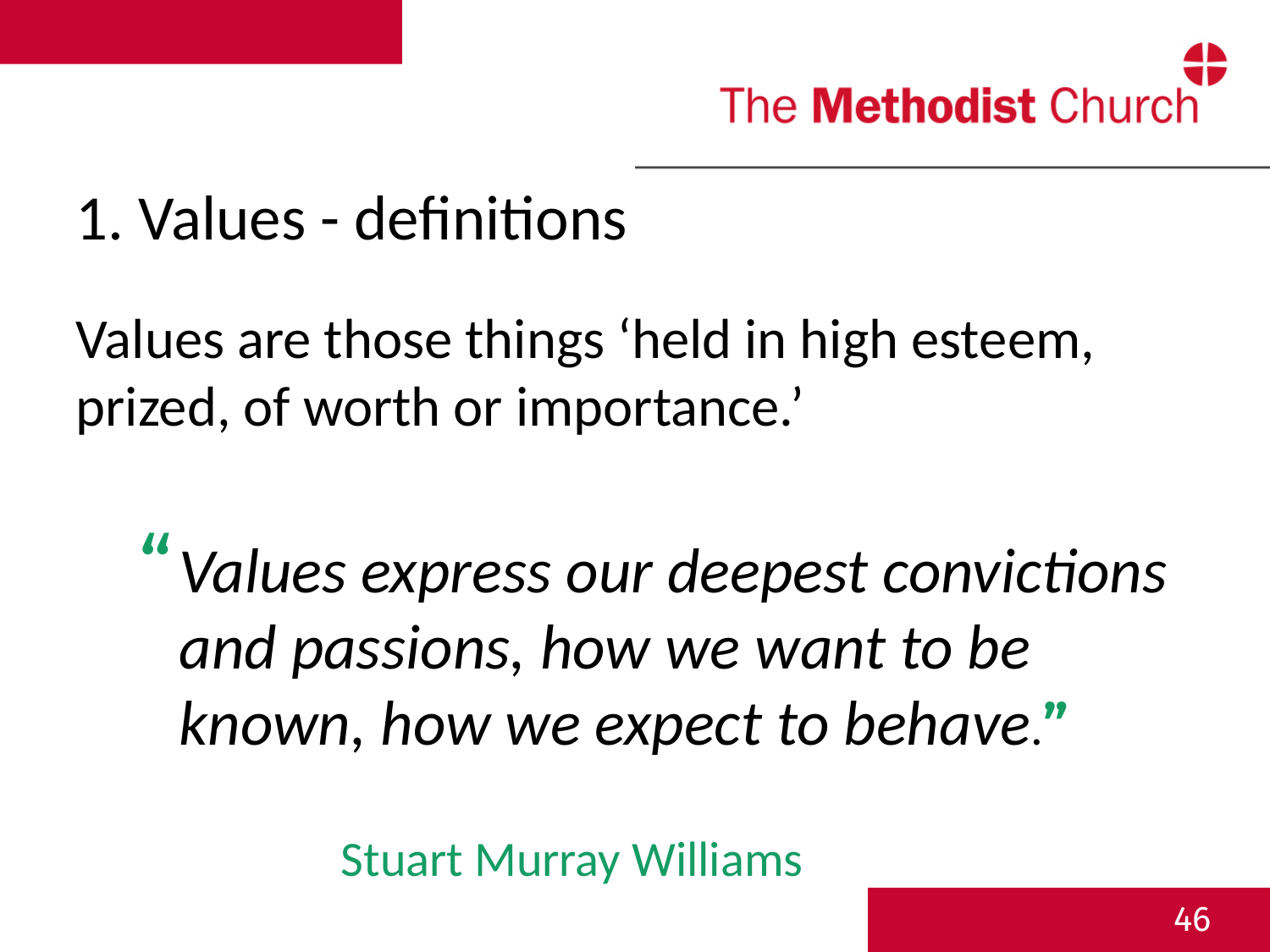

# 1. Values - definitions
Values are those things ‘held in high esteem, prized, of worth or importance.’

Values express our deepest convictions and passions, how we want to be known, how we expect to behave.”
										 Stuart Murray Williams
46